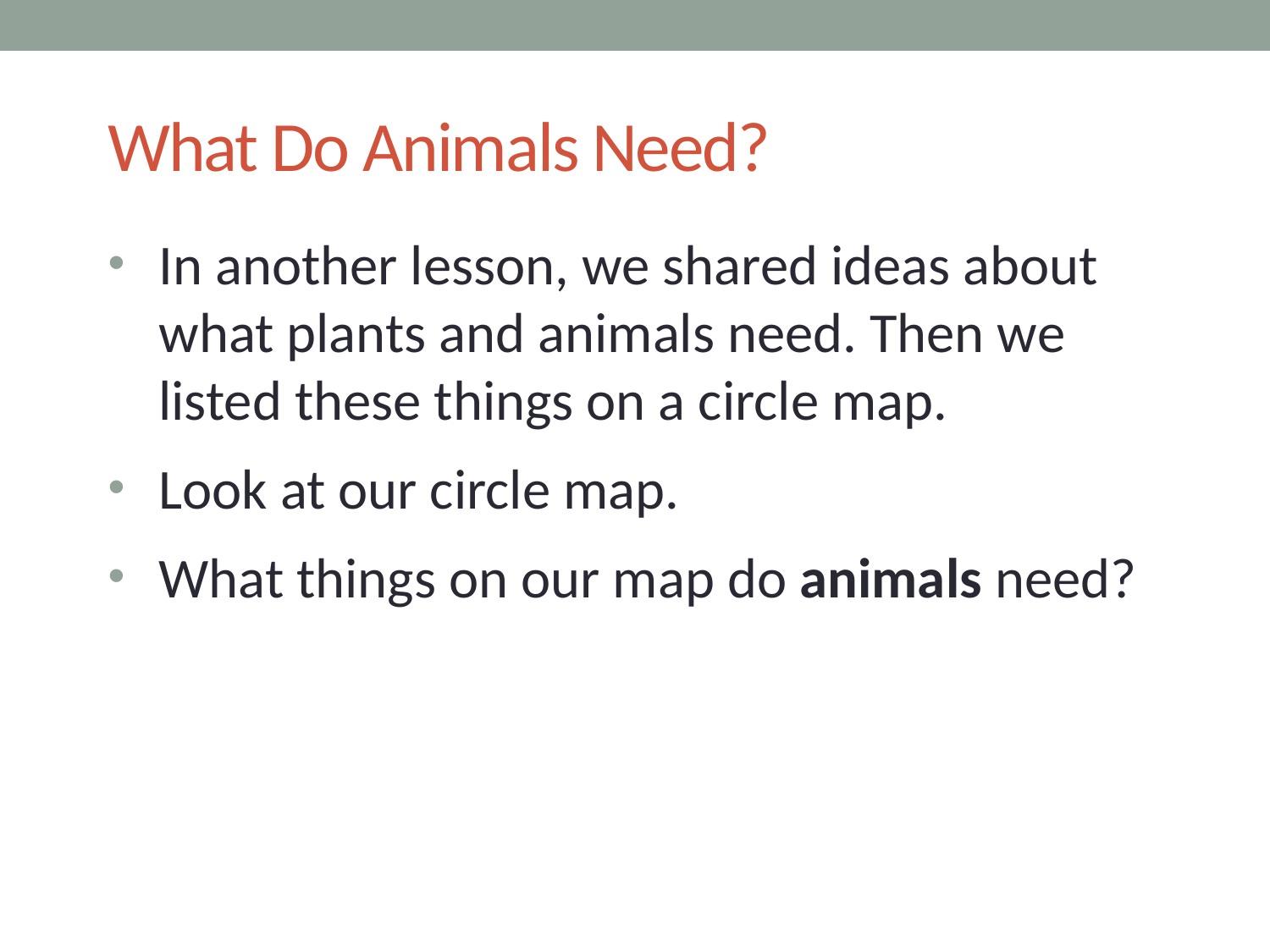

# What Do Animals Need?
In another lesson, we shared ideas about what plants and animals need. Then we listed these things on a circle map.
Look at our circle map.
What things on our map do animals need?